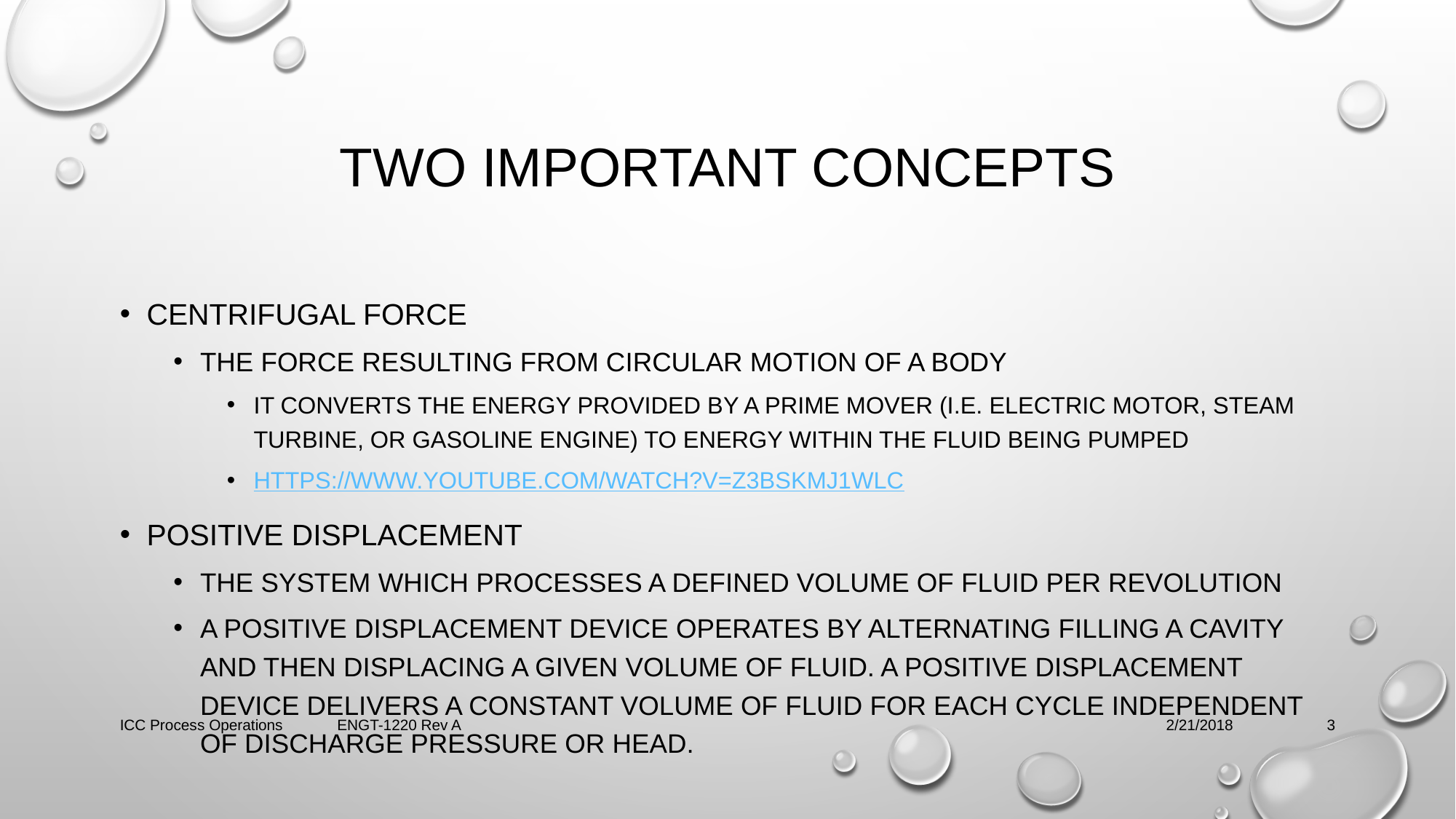

# Two important concepts
Centrifugal force
The force resulting from circular motion of a body
It converts the energy provided by a prime mover (i.e. electric motor, steam turbine, or gasoline engine) to energy within the fluid being Pumped
https://www.youtube.com/watch?v=z3BSkMj1wLc
Positive Displacement
The system which processes a defined volume of fluid per revolution
A positive displacement device operates by alternating filling a cavity and then displacing a given volume of fluid. A positive displacement device delivers a constant volume of fluid for each cycle independent of discharge pressure or head.
ICC Process Operations             ENGT-1220 Rev A
2/21/2018
3